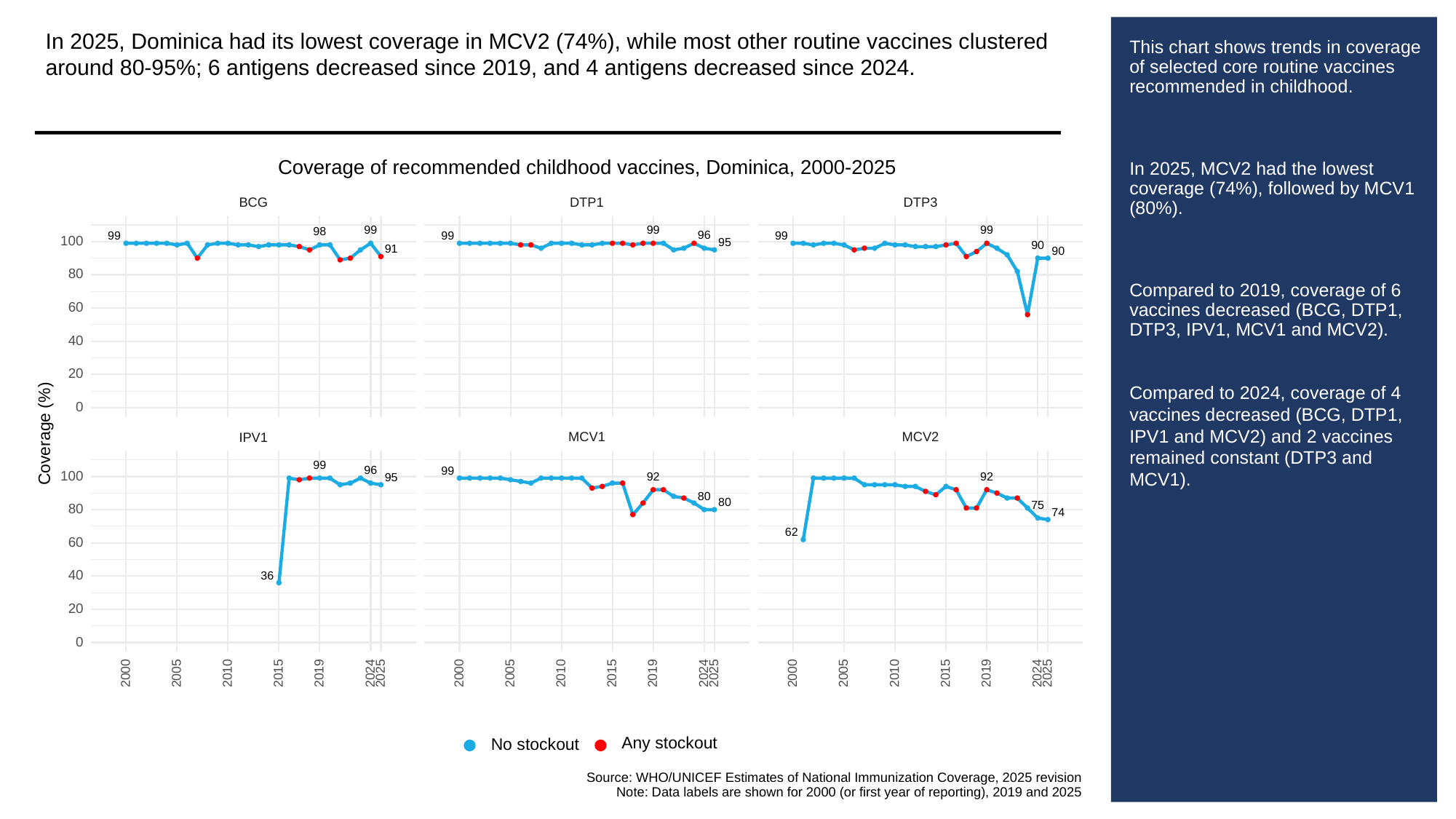

In 2025, Dominica had its lowest coverage in MCV2 (74%), while most other routine vaccines clustered around 80-95%; 6 antigens decreased since 2019, and 4 antigens decreased since 2024.
# This chart shows trends in coverage of selected core routine vaccines recommended in childhood.

In 2025, MCV2 had the lowest coverage (74%), followed by MCV1 (80%).

Compared to 2019, coverage of 6 vaccines decreased (BCG, DTP1, DTP3, IPV1, MCV1 and MCV2).

Compared to 2024, coverage of 4 vaccines decreased (BCG, DTP1, IPV1 and MCV2) and 2 vaccines remained constant (DTP3 and MCV1).

Coverage of recommended childhood vaccines, Dominica, 2000-2025
BCG
DTP3
DTP1

99
99
99
98
96
99
99
99
100
95

90

91

90

80

60

40

20

0

Coverage (%)
MCV1
MCV2
IPV1

99
96
99
100
92
92
95

80

80

75
80

74

62

60

40
36

20

0

2000
2005
2010
2015
2019
2024
2025
2000
2005
2010
2015
2019
2024
2025
2000
2005
2010
2015
2019
2024
2025
Any stockout
No stockout

Source: WHO/UNICEF Estimates of National Immunization Coverage, 2025 revision
Note: Data labels are shown for 2000 (or first year of reporting), 2019 and 2025